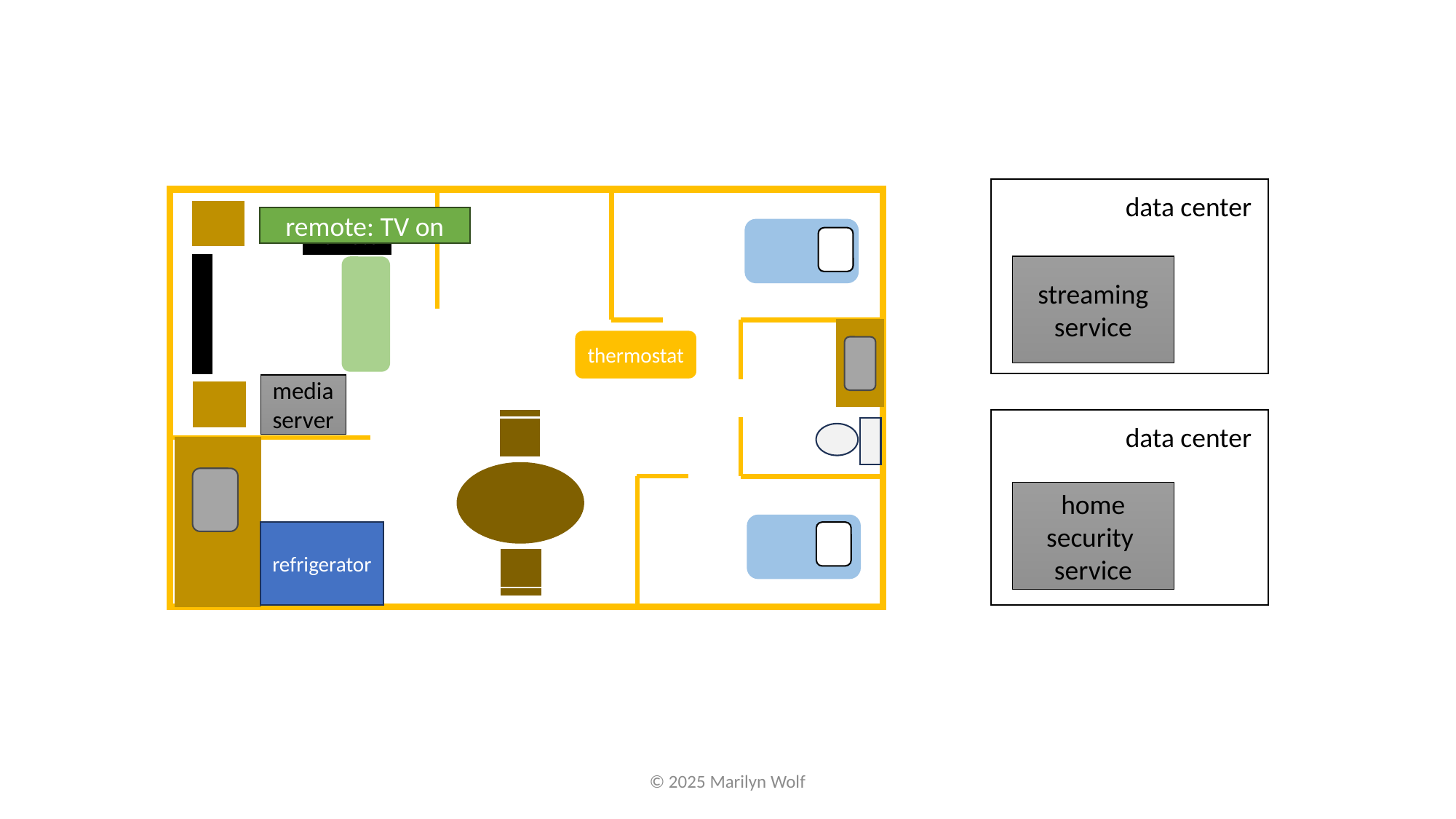

data center

remote: TV on
remote

streaming service

thermostat

media server

data center

home security  service

refrigerator

© 2025 Marilyn Wolf